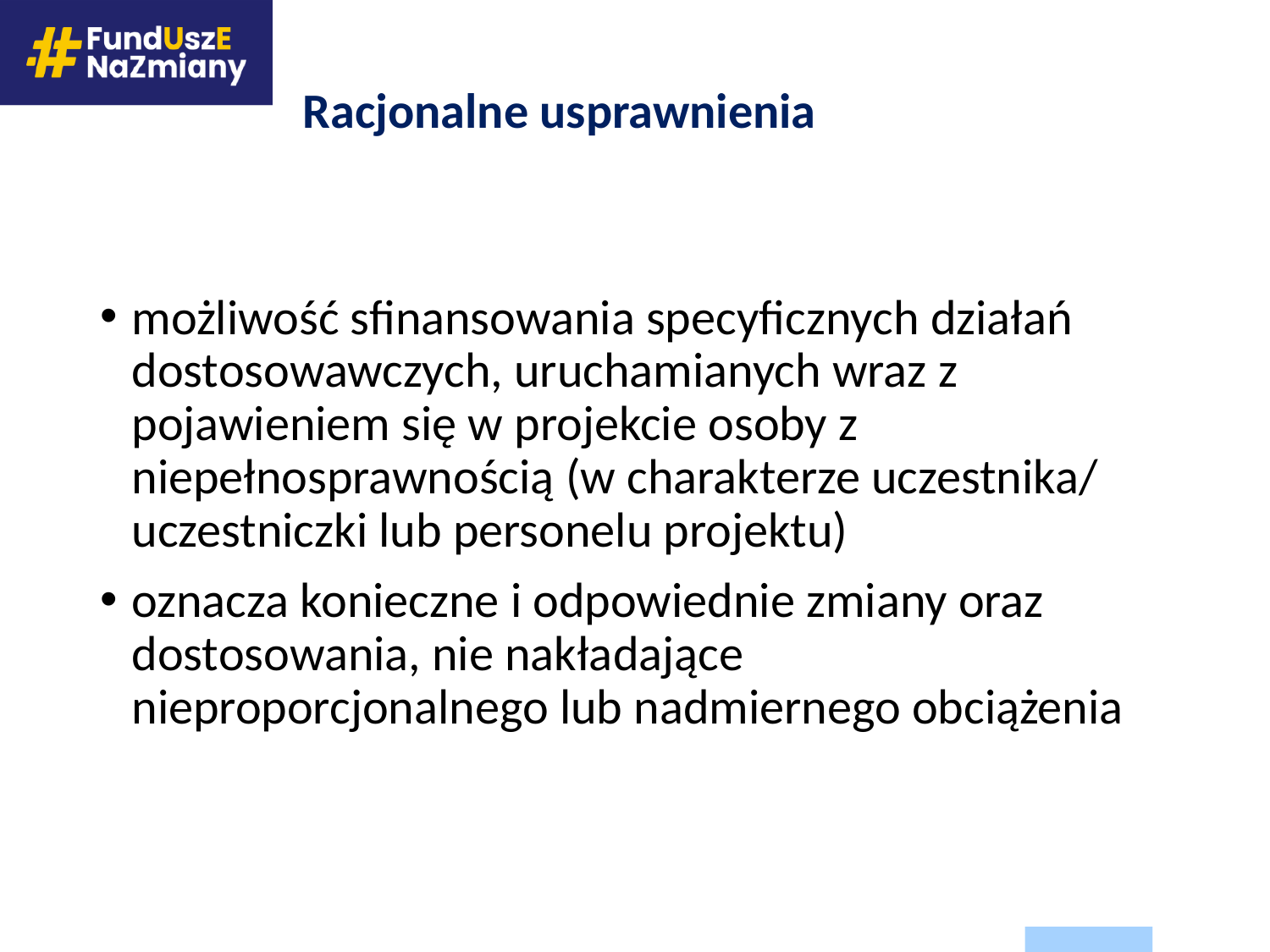

# Racjonalne usprawnienia
możliwość sfinansowania specyficznych działań dostosowawczych, uruchamianych wraz z pojawieniem się w projekcie osoby z niepełnosprawnością (w charakterze uczestnika/ uczestniczki lub personelu projektu)
oznacza konieczne i odpowiednie zmiany oraz dostosowania, nie nakładające nieproporcjonalnego lub nadmiernego obciążenia